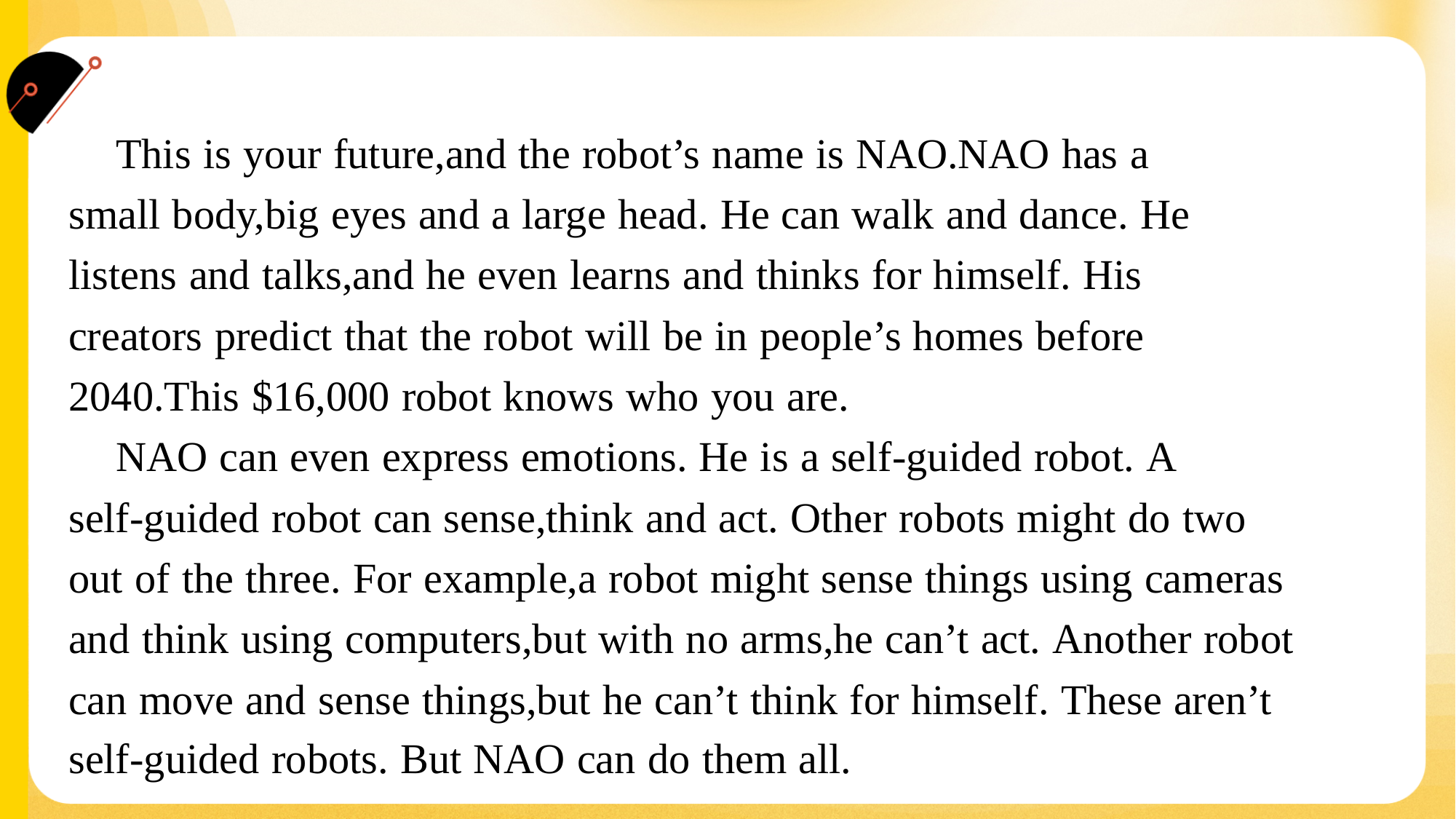

This is your future,and the robot’s name is NAO.NAO has a
small body,big eyes and a large head. He can walk and dance. He
listens and talks,and he even learns and thinks for himself. His
creators predict that the robot will be in people’s homes before
2040.This $16,000 robot knows who you are.
    NAO can even express emotions. He is a self-guided robot. A
self-guided robot can sense,think and act. Other robots might do two
out of the three. For example,a robot might sense things using cameras
and think using computers,but with no arms,he can’t act. Another robot
can move and sense things,but he can’t think for himself. These aren’t
self-guided robots. But NAO can do them all.#1.2